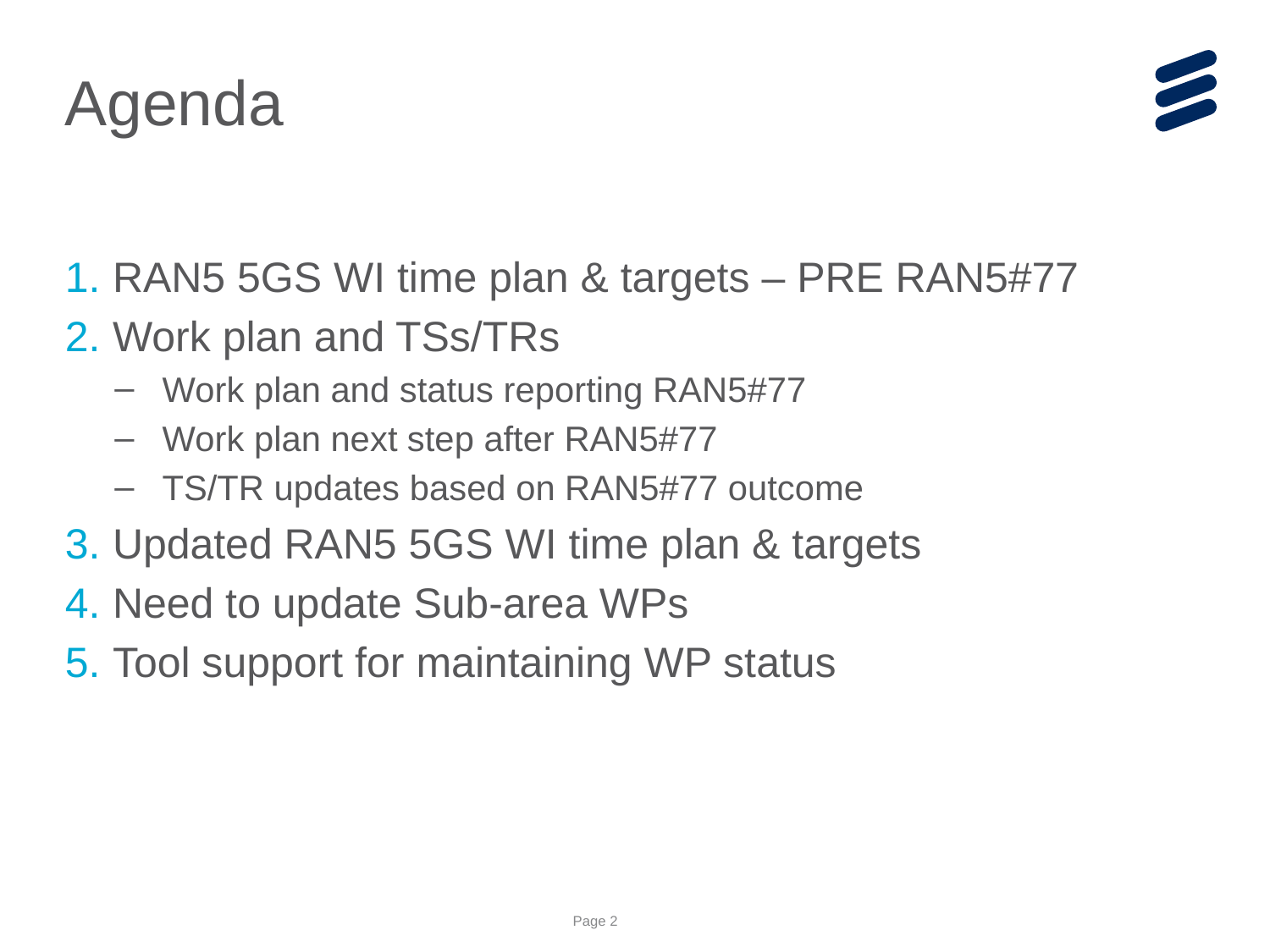

# Agenda
RAN5 5GS WI time plan & targets – PRE RAN5#77
Work plan and TSs/TRs
Work plan and status reporting RAN5#77
Work plan next step after RAN5#77
TS/TR updates based on RAN5#77 outcome
Updated RAN5 5GS WI time plan & targets
Need to update Sub-area WPs
Tool support for maintaining WP status